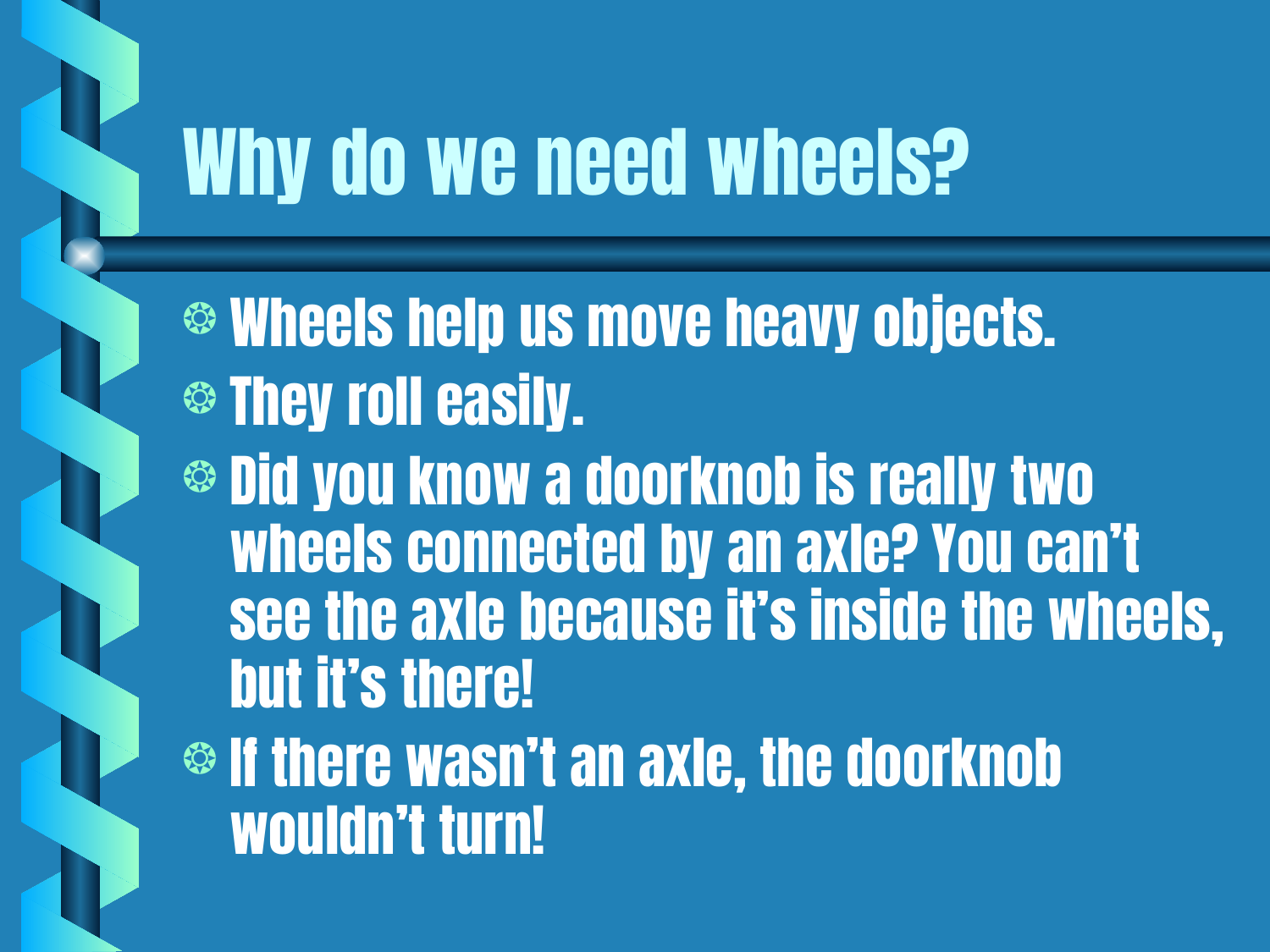

# Why do we need wheels?
Wheels help us move heavy objects.
They roll easily.
Did you know a doorknob is really two wheels connected by an axle? You can’t see the axle because it’s inside the wheels, but it’s there!
If there wasn’t an axle, the doorknob wouldn’t turn!